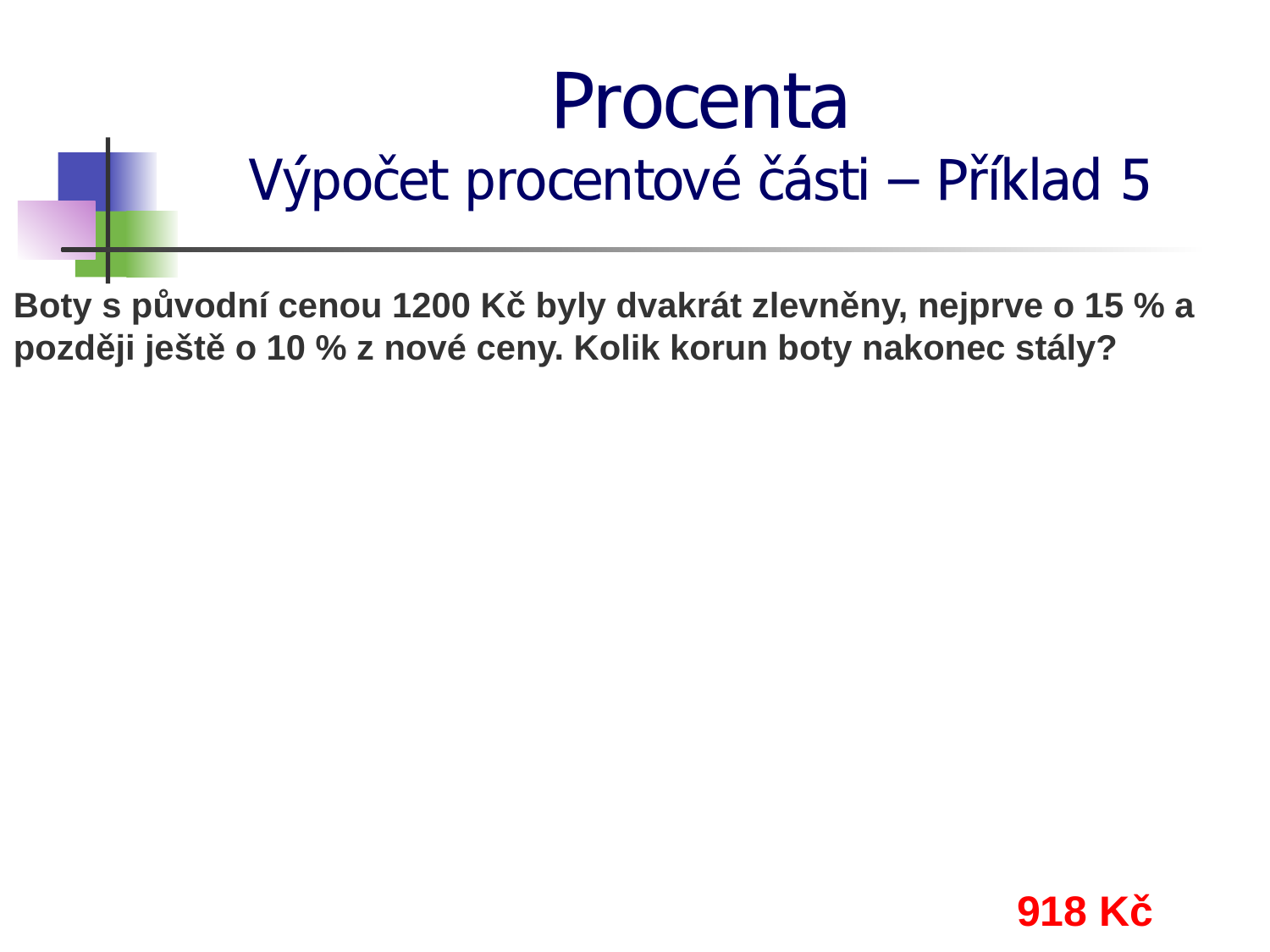

# Procenta Výpočet procentové části – Příklad 5
Boty s původní cenou 1200 Kč byly dvakrát zlevněny, nejprve o 15 % a později ještě o 10 % z nové ceny. Kolik korun boty nakonec stály?
918 Kč